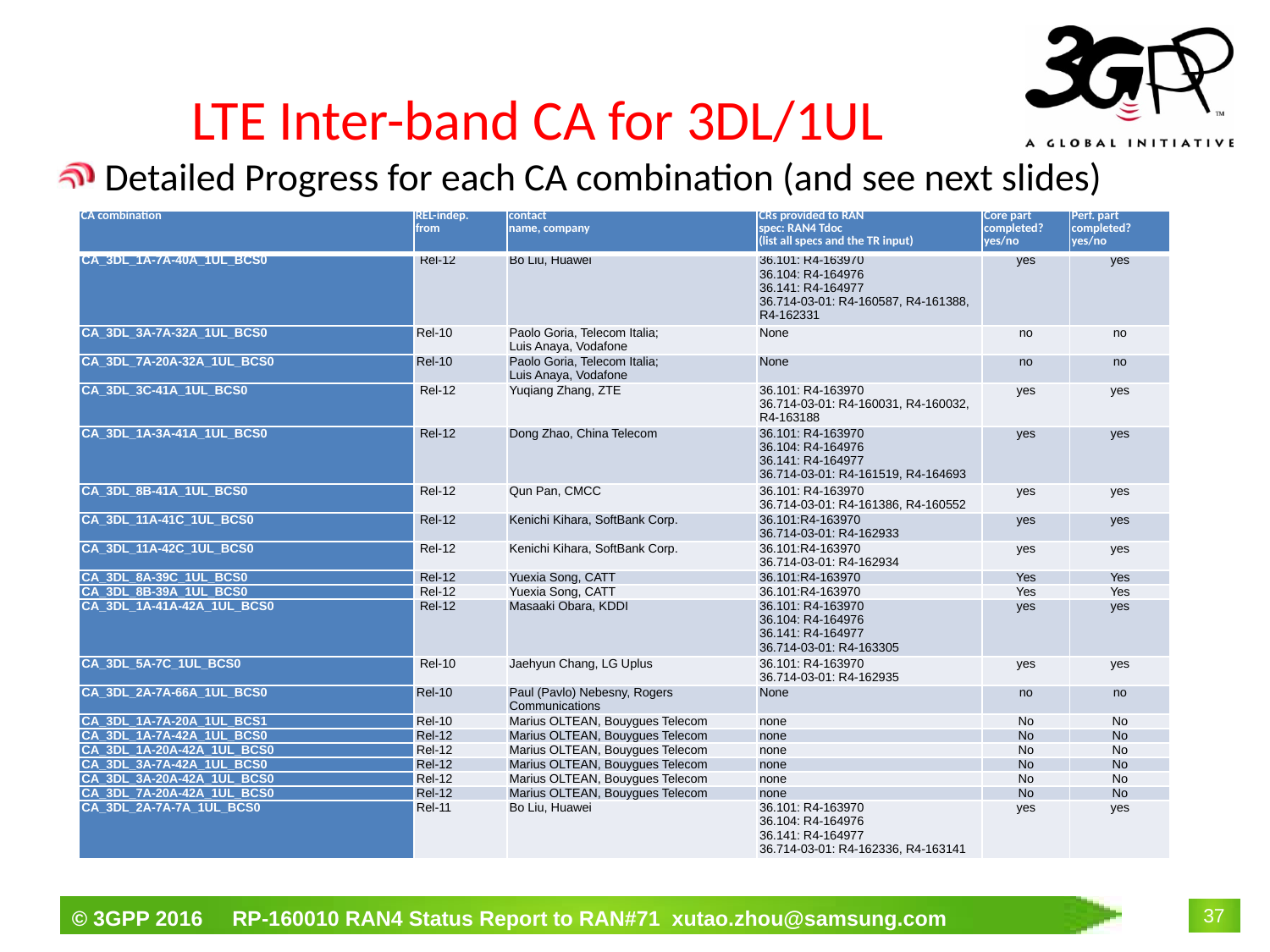

# LTE Inter-band CA for 3DL/1UL
Detailed Progress for each CA combination (and see next slides)

| CA combination | REL-indep. from | contact name, company | CRs provided to RAN spec: RAN4 Tdoc (list all specs and the TR input) | Core part completed? yes/no | Perf. part completed? yes/no |
| --- | --- | --- | --- | --- | --- |
| CA\_3DL\_1A-7A-40A\_1UL\_BCS0 | Rel-12 | Bo Liu, Huawei | 36.101: R4-163970 36.104: R4-164976 36.141: R4-164977 36.714-03-01: R4-160587, R4-161388, R4-162331 | yes | yes |
| CA\_3DL\_3A-7A-32A\_1UL\_BCS0 | Rel-10 | Paolo Goria, Telecom Italia; Luis Anaya, Vodafone | None | no | no |
| CA\_3DL\_7A-20A-32A\_1UL\_BCS0 | Rel-10 | Paolo Goria, Telecom Italia; Luis Anaya, Vodafone | None | no | no |
| CA\_3DL\_3C-41A\_1UL\_BCS0 | Rel-12 | Yuqiang Zhang, ZTE | 36.101: R4-163970 36.714-03-01: R4-160031, R4-160032, R4-163188 | yes | yes |
| CA\_3DL\_1A-3A-41A\_1UL\_BCS0 | Rel-12 | Dong Zhao, China Telecom | 36.101: R4-163970 36.104: R4-164976 36.141: R4-164977 36.714-03-01: R4-161519, R4-164693 | yes | yes |
| CA\_3DL\_8B-41A\_1UL\_BCS0 | Rel-12 | Qun Pan, CMCC | 36.101: R4-163970 36.714-03-01: R4-161386, R4-160552 | yes | yes |
| CA\_3DL\_11A-41C\_1UL\_BCS0 | Rel-12 | Kenichi Kihara, SoftBank Corp. | 36.101:R4-163970 36.714-03-01: R4-162933 | yes | yes |
| CA\_3DL\_11A-42C\_1UL\_BCS0 | Rel-12 | Kenichi Kihara, SoftBank Corp. | 36.101:R4-163970 36.714-03-01: R4-162934 | yes | yes |
| CA\_3DL\_8A-39C\_1UL\_BCS0 | Rel-12 | Yuexia Song, CATT | 36.101:R4-163970 | Yes | Yes |
| CA\_3DL\_8B-39A\_1UL\_BCS0 | Rel-12 | Yuexia Song, CATT | 36.101:R4-163970 | Yes | Yes |
| CA\_3DL\_1A-41A-42A\_1UL\_BCS0 | Rel-12 | Masaaki Obara, KDDI | 36.101: R4-163970 36.104: R4-164976 36.141: R4-164977 36.714-03-01: R4-163305 | yes | yes |
| CA\_3DL\_5A-7C\_1UL\_BCS0 | Rel-10 | Jaehyun Chang, LG Uplus | 36.101: R4-163970 36.714-03-01: R4-162935 | yes | yes |
| CA\_3DL\_2A-7A-66A\_1UL\_BCS0 | Rel-10 | Paul (Pavlo) Nebesny, Rogers Communications | None | no | no |
| CA\_3DL\_1A-7A-20A\_1UL\_BCS1 | Rel-10 | Marius OLTEAN, Bouygues Telecom | none | No | No |
| CA\_3DL\_1A-7A-42A\_1UL\_BCS0 | Rel-12 | Marius OLTEAN, Bouygues Telecom | none | No | No |
| CA\_3DL\_1A-20A-42A\_1UL\_BCS0 | Rel-12 | Marius OLTEAN, Bouygues Telecom | none | No | No |
| CA\_3DL\_3A-7A-42A\_1UL\_BCS0 | Rel-12 | Marius OLTEAN, Bouygues Telecom | none | No | No |
| CA\_3DL\_3A-20A-42A\_1UL\_BCS0 | Rel-12 | Marius OLTEAN, Bouygues Telecom | none | No | No |
| CA\_3DL\_7A-20A-42A\_1UL\_BCS0 | Rel-12 | Marius OLTEAN, Bouygues Telecom | none | No | No |
| CA\_3DL\_2A-7A-7A\_1UL\_BCS0 | Rel-11 | Bo Liu, Huawei | 36.101: R4-163970 36.104: R4-164976 36.141: R4-164977 36.714-03-01: R4-162336, R4-163141 | yes | yes |